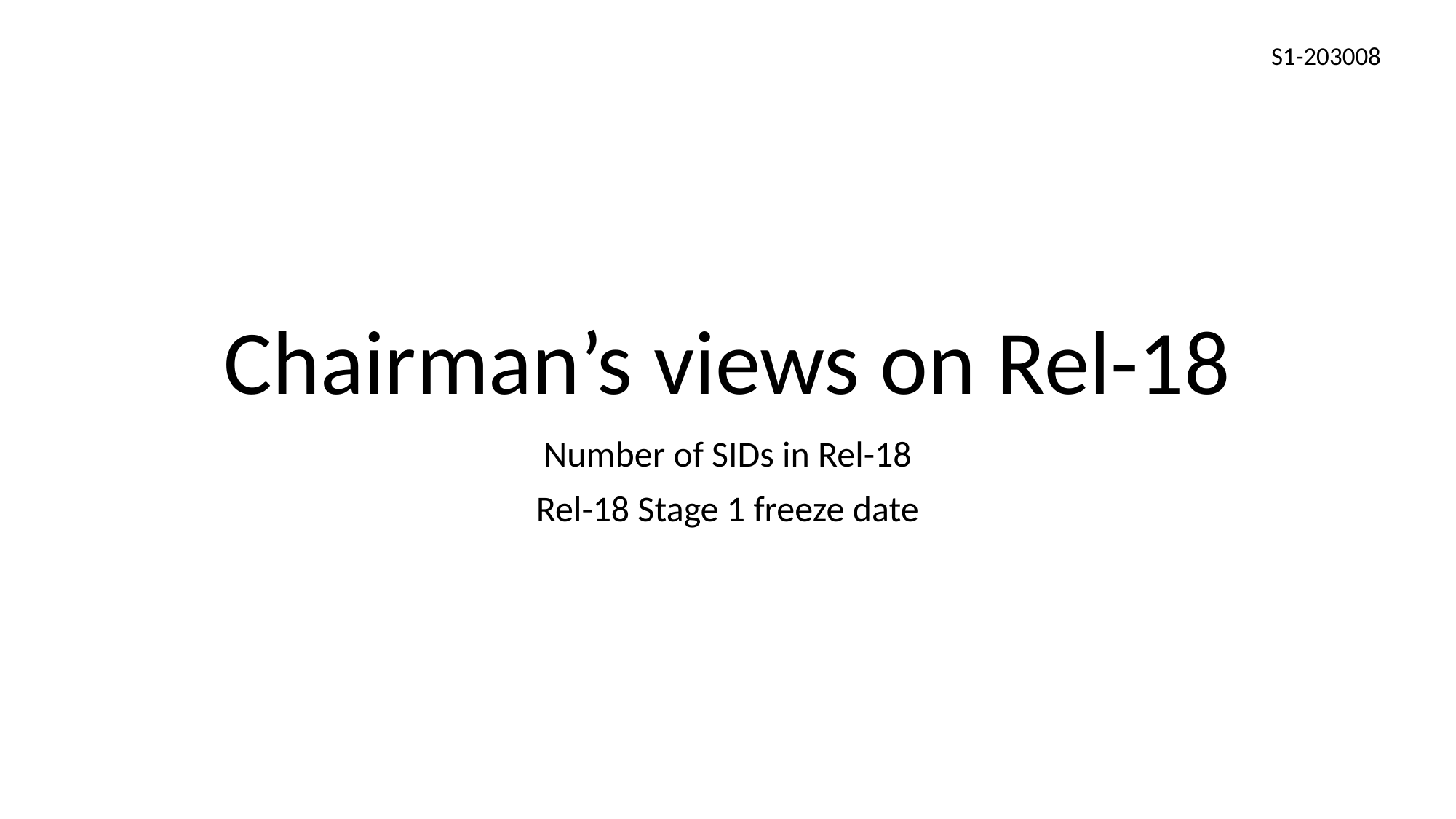

S1-203008
# Chairman’s views on Rel-18
Number of SIDs in Rel-18
Rel-18 Stage 1 freeze date